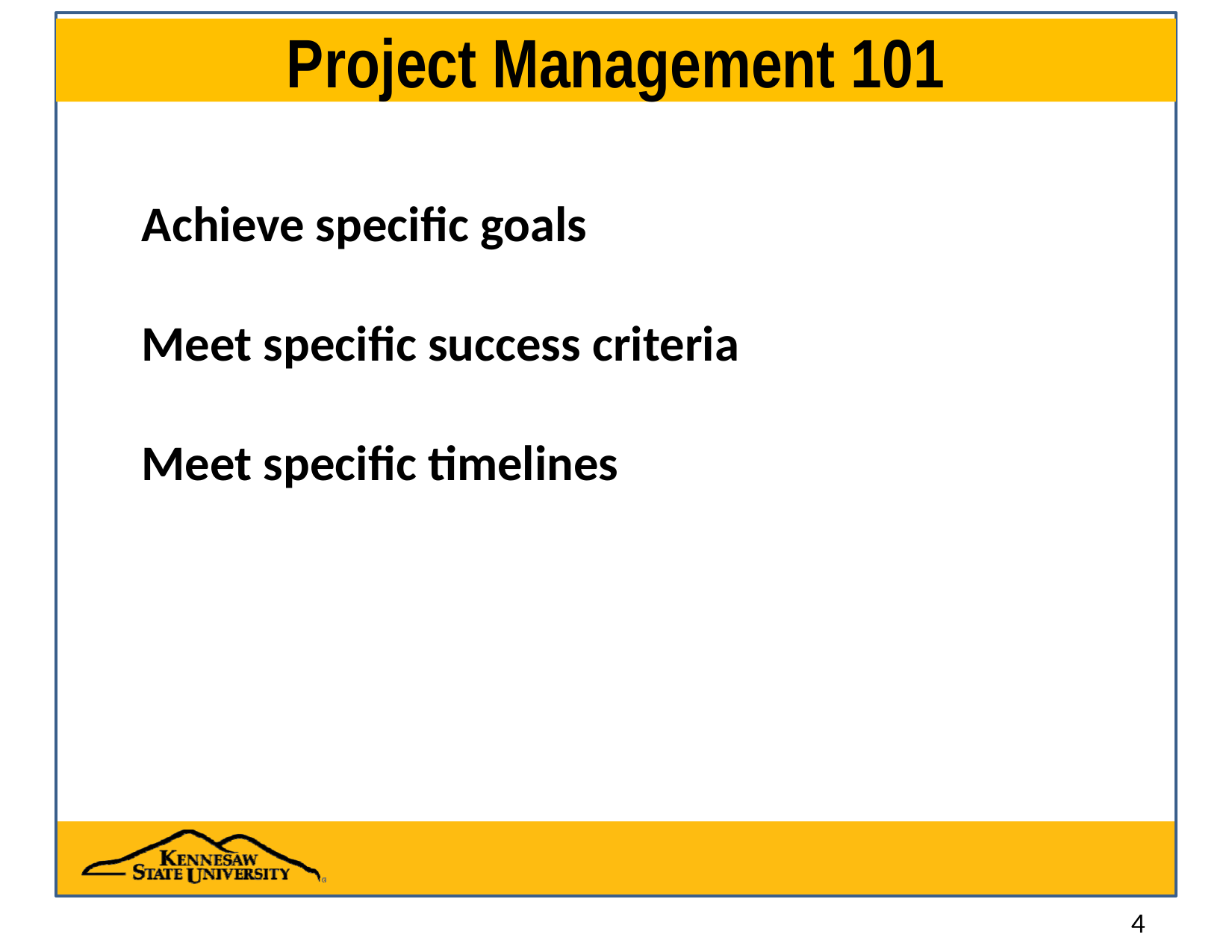

# Project Management 101
Achieve specific goals

Meet specific success criteria

Meet specific timelines